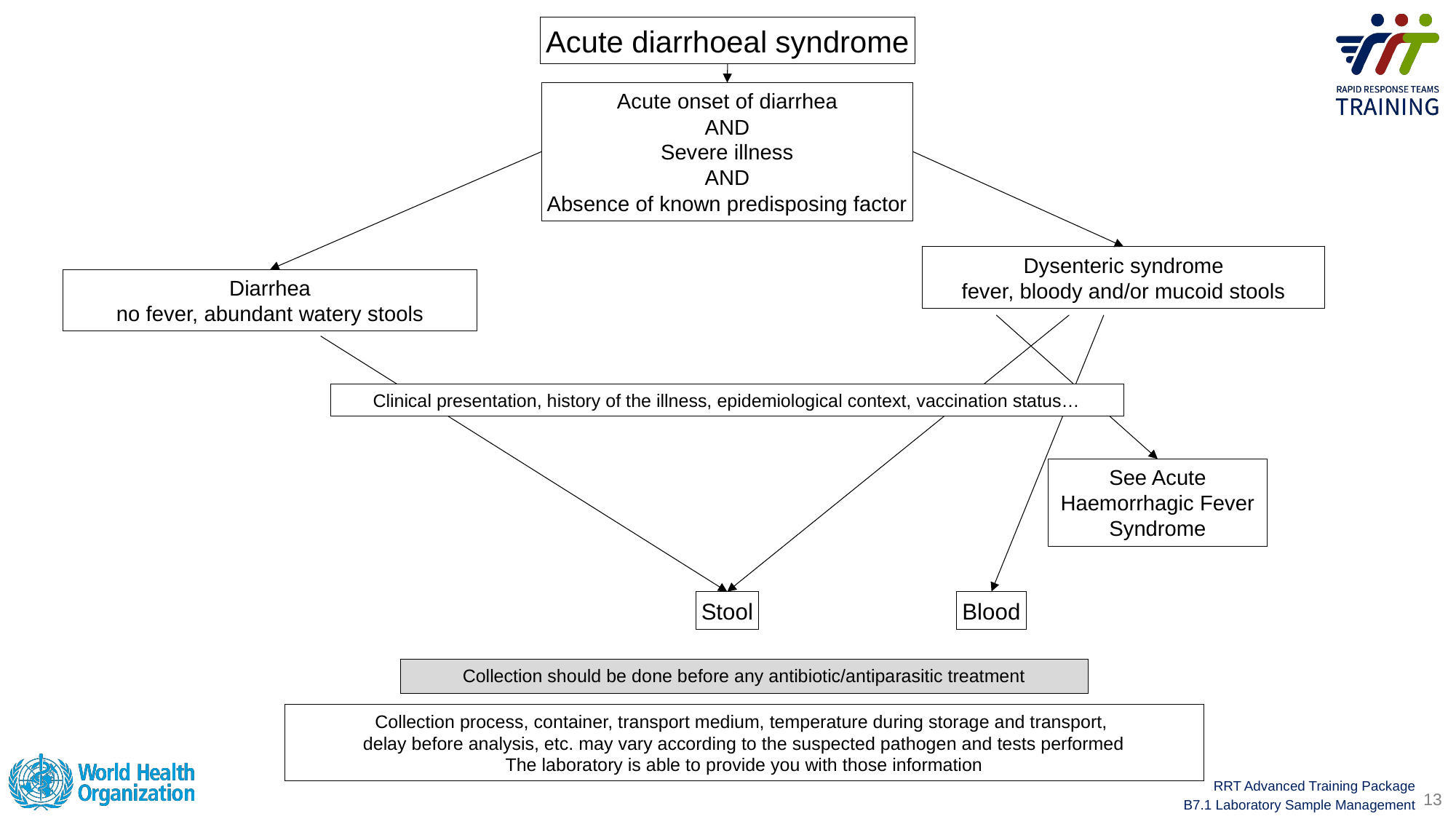

Acute diarrhoeal syndrome
Acute onset of diarrhea
AND
Severe illness
AND
Absence of known predisposing factor
Dysenteric syndrome
fever, bloody and/or mucoid stools
Diarrhea
no fever, abundant watery stools

Collection should be done before any antibiotic/antiparasitic treatment
Clinical presentation, history of the illness, epidemiological context, vaccination status…
See Acute Haemorrhagic Fever Syndrome
Blood
Stool
Collection process, container, transport medium, temperature during storage and transport,
delay before analysis, etc. may vary according to the suspected pathogen and tests performed
The laboratory is able to provide you with those information